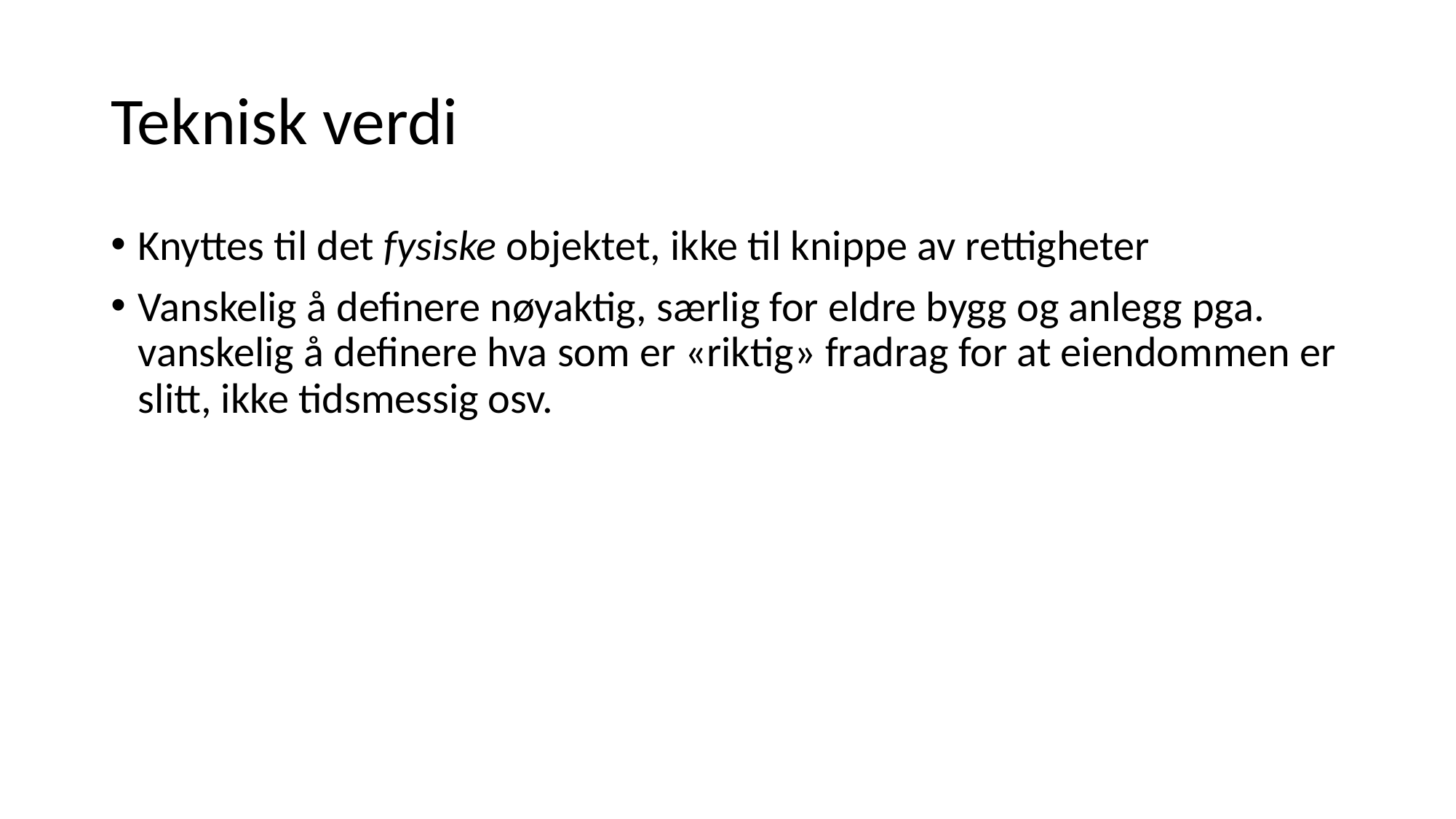

# Teknisk verdi
Knyttes til det fysiske objektet, ikke til knippe av rettigheter
Vanskelig å definere nøyaktig, særlig for eldre bygg og anlegg pga. vanskelig å definere hva som er «riktig» fradrag for at eiendommen er slitt, ikke tidsmessig osv.